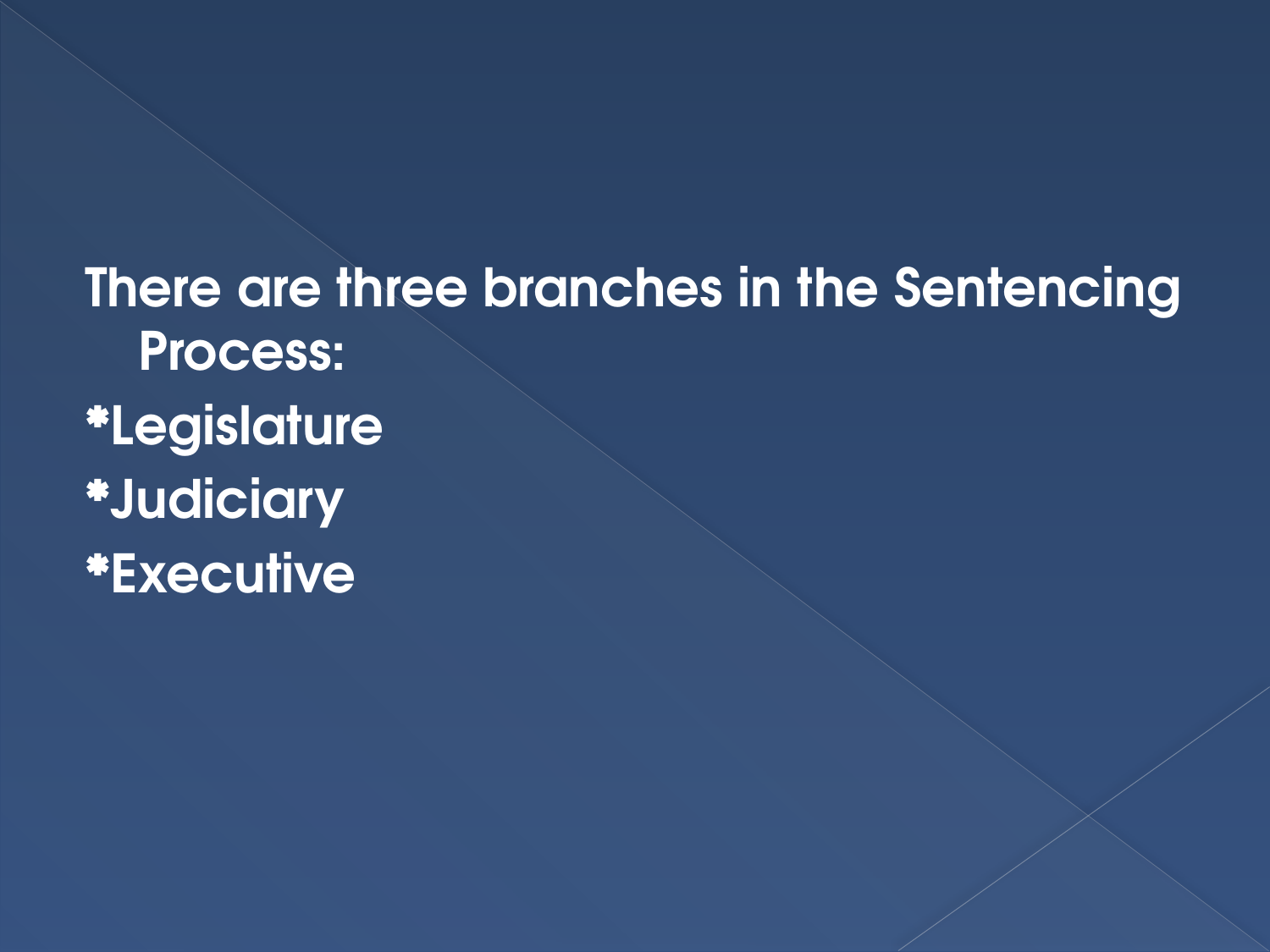

There are three branches in the Sentencing Process:
*Legislature
*Judiciary
*Executive